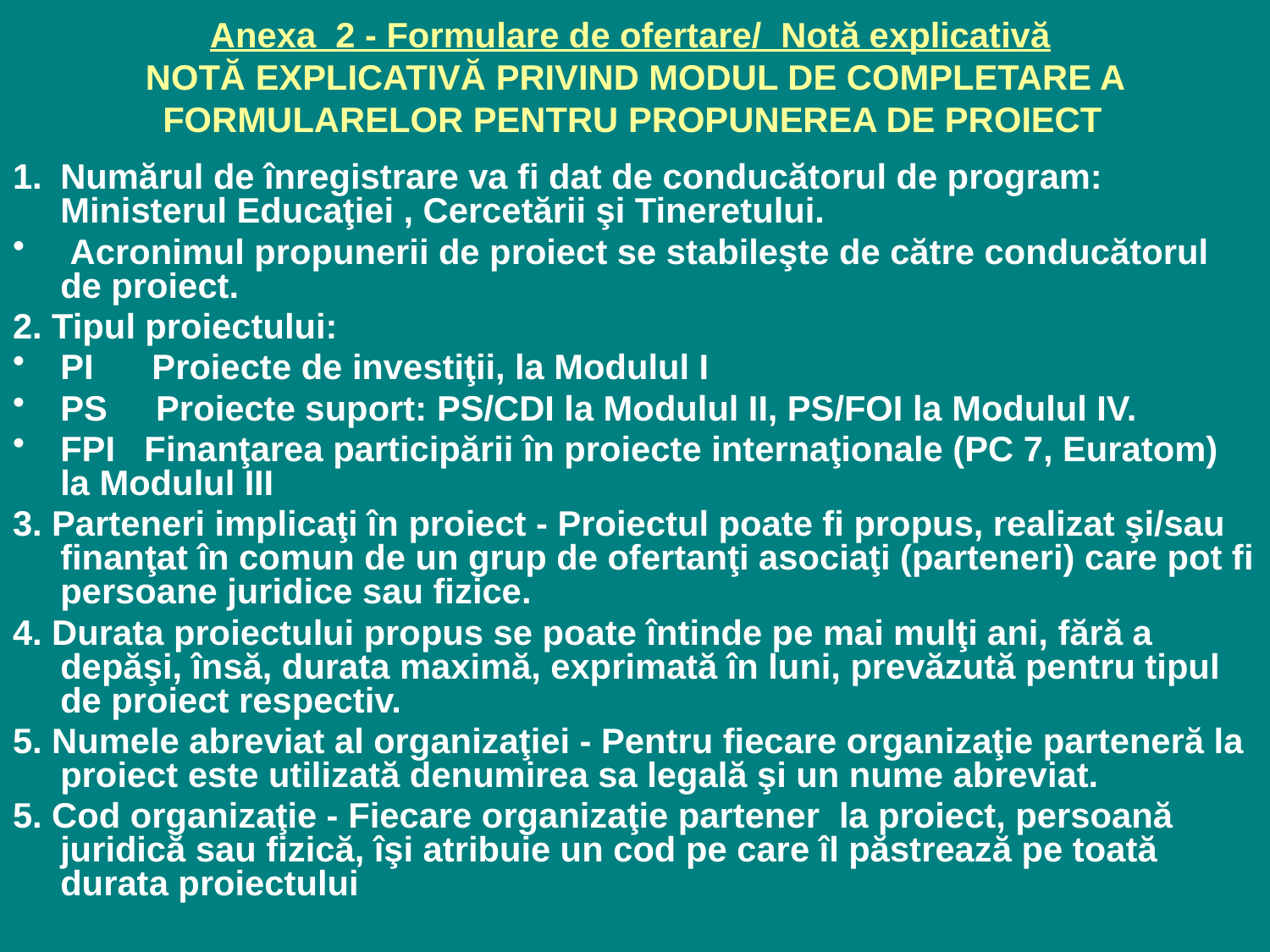

# Anexa  2 - Formulare de ofertare/  Notă explicativă NOTĂ EXPLICATIVĂ PRIVIND MODUL DE COMPLETARE A FORMULARELOR PENTRU PROPUNEREA DE PROIECT
Numărul de înregistrare va fi dat de conducătorul de program: Ministerul Educaţiei , Cercetării şi Tineretului.
 Acronimul propunerii de proiect se stabileşte de către conducătorul de proiect.
2. Tipul proiectului:
PI      Proiecte de investiţii, la Modulul I
PS     Proiecte suport: PS/CDI la Modulul II, PS/FOI la Modulul IV.
FPI   Finanţarea participării în proiecte internaţionale (PC 7, Euratom) la Modulul III
3. Parteneri implicaţi în proiect - Proiectul poate fi propus, realizat şi/sau finanţat în comun de un grup de ofertanţi asociaţi (parteneri) care pot fi persoane juridice sau fizice.
4. Durata proiectului propus se poate întinde pe mai mulţi ani, fără a depăşi, însă, durata maximă, exprimată în luni, prevăzută pentru tipul de proiect respectiv.
5. Numele abreviat al organizaţiei - Pentru fiecare organizaţie parteneră la proiect este utilizată denumirea sa legală şi un nume abreviat.
5. Cod organizaţie - Fiecare organizaţie partener  la proiect, persoană juridică sau fizică, îşi atribuie un cod pe care îl păstrează pe toată durata proiectului